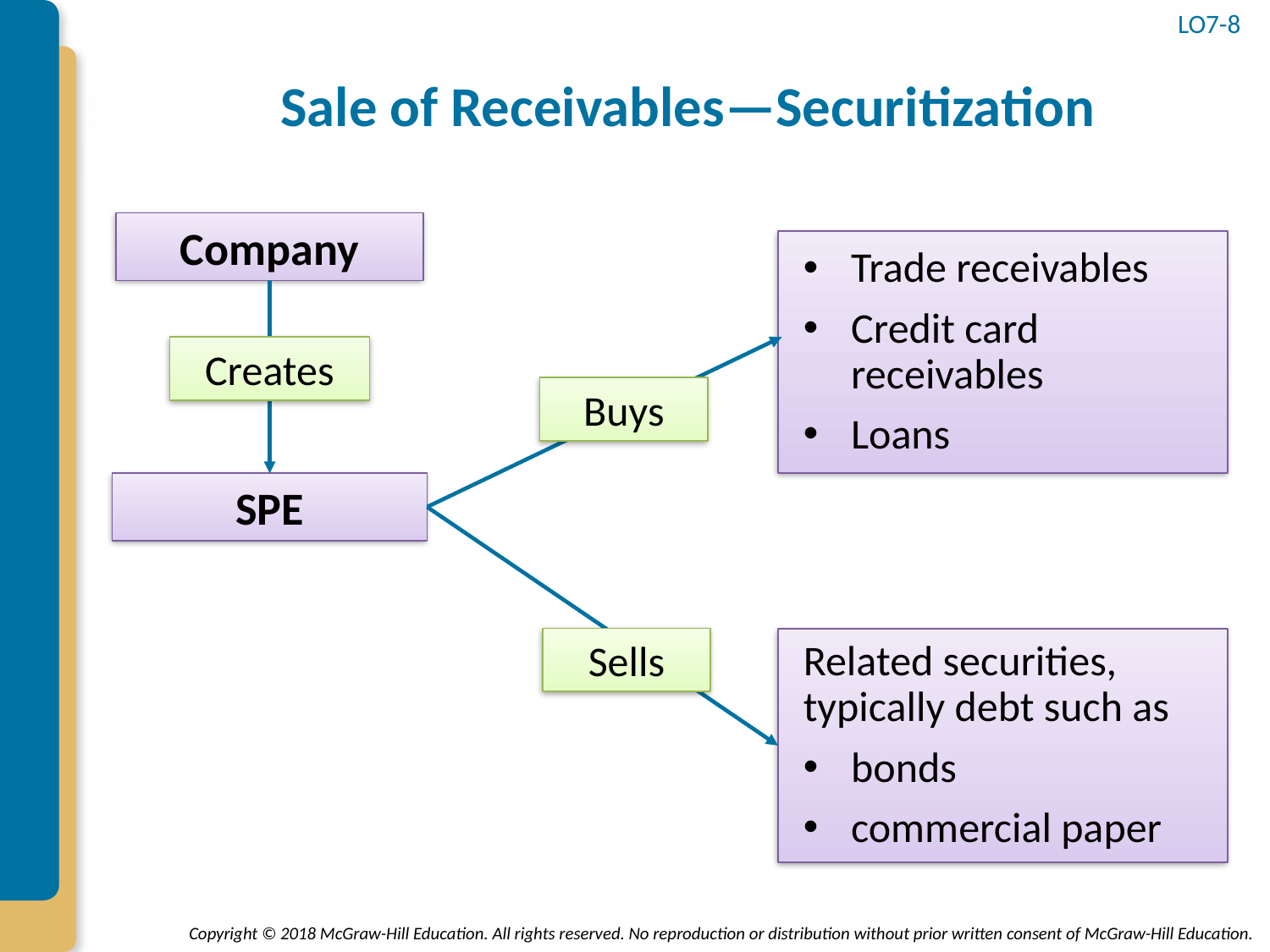

# Sale of Receivables—Securitization
LO7-8
Company
Trade receivables
Credit card receivables
Loans
Creates
Buys
SPE
Sells
Related securities, typically debt such as
bonds
commercial paper